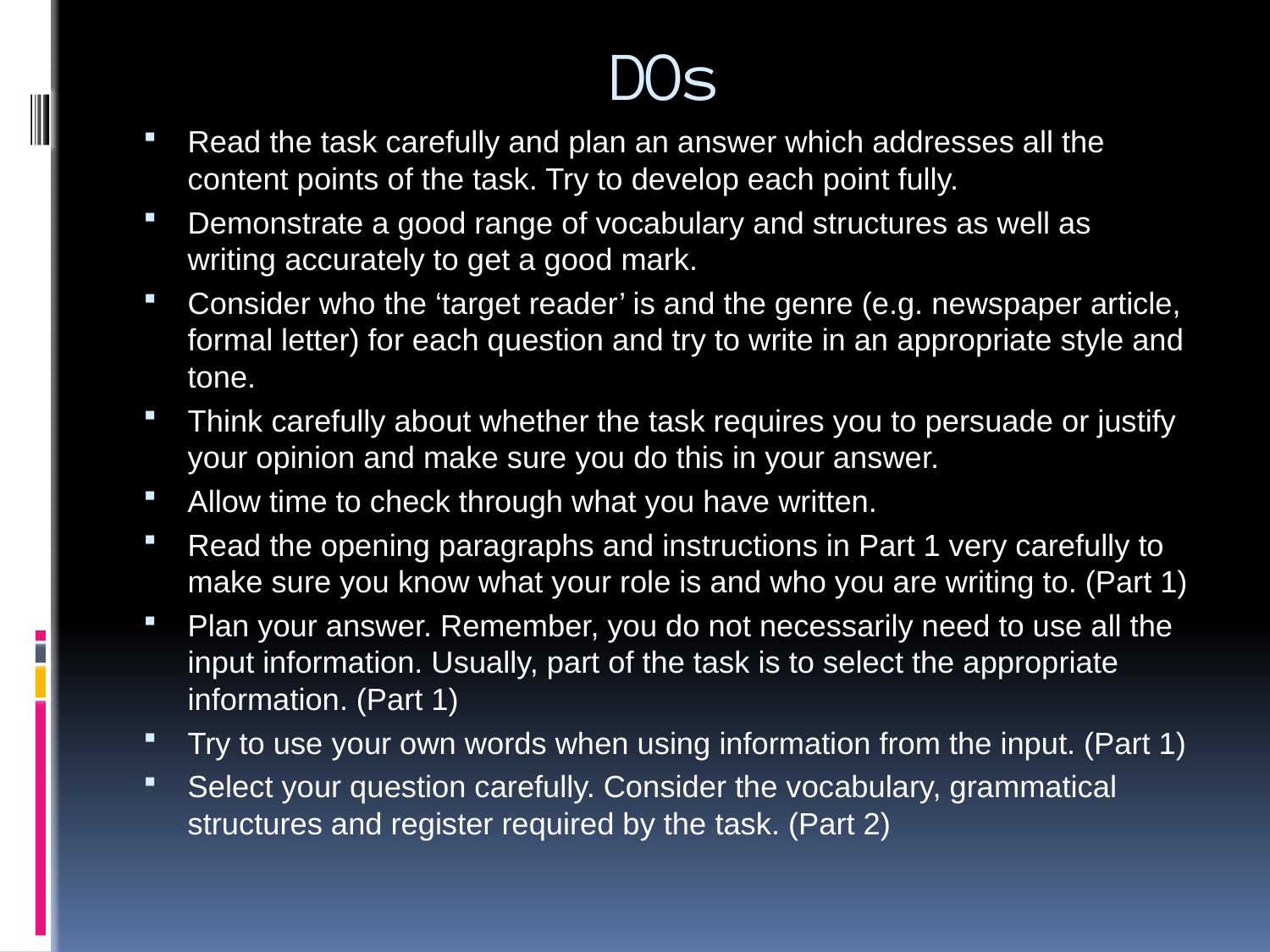

# DOs
Read the task carefully and plan an answer which addresses all the content points of the task. Try to develop each point fully.
Demonstrate a good range of vocabulary and structures as well as writing accurately to get a good mark.
Consider who the ‘target reader’ is and the genre (e.g. newspaper article, formal letter) for each question and try to write in an appropriate style and tone.
Think carefully about whether the task requires you to persuade or justify your opinion and make sure you do this in your answer.
Allow time to check through what you have written.
Read the opening paragraphs and instructions in Part 1 very carefully to make sure you know what your role is and who you are writing to. (Part 1)
Plan your answer. Remember, you do not necessarily need to use all the input information. Usually, part of the task is to select the appropriate information. (Part 1)
Try to use your own words when using information from the input. (Part 1)
Select your question carefully. Consider the vocabulary, grammatical structures and register required by the task. (Part 2)